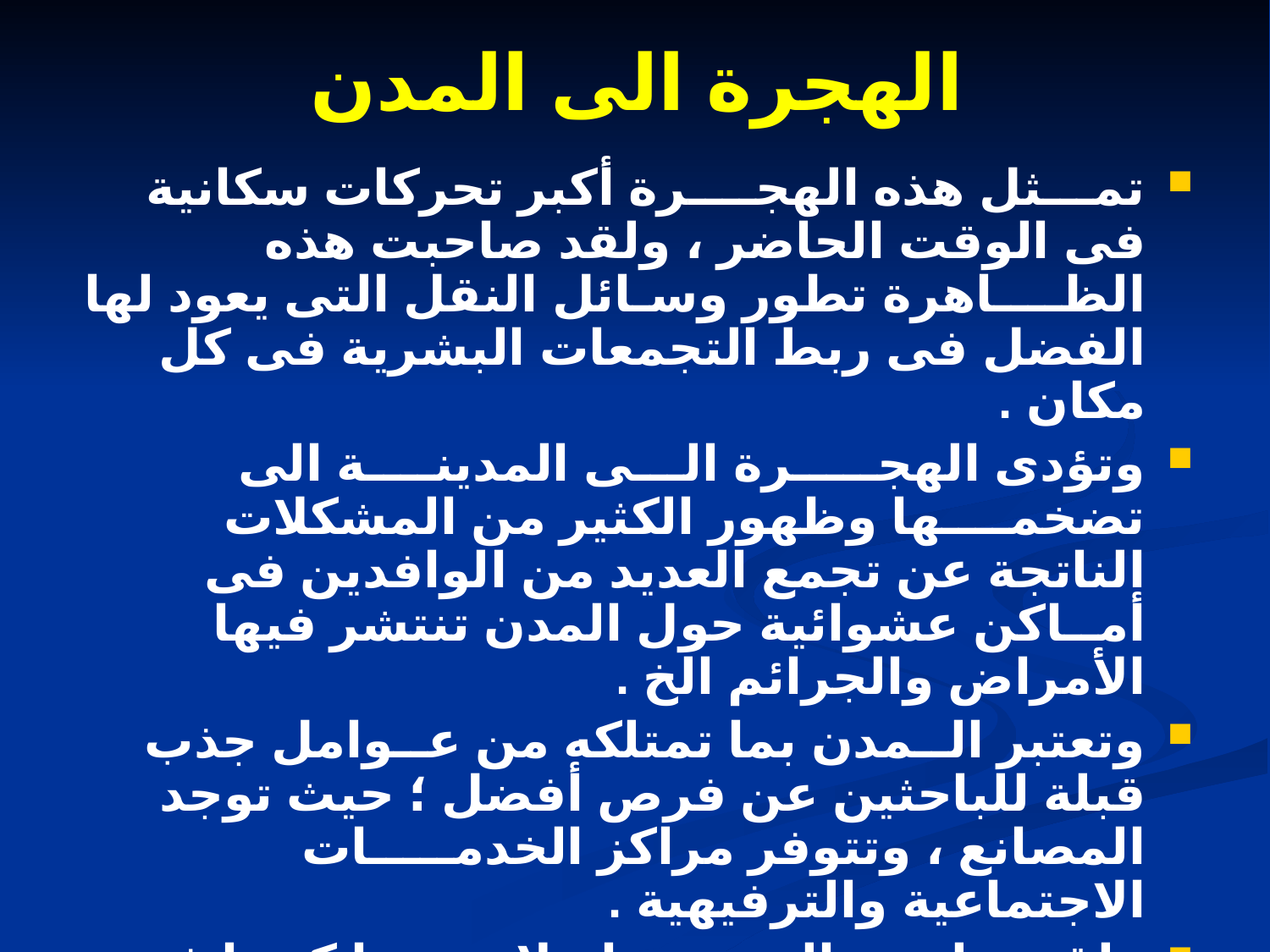

# الهجرة الى المدن
تمـــثل هذه الهجــــرة أكبر تحركات سكانية فى الوقت الحاضر ، ولقد صاحبت هذه الظــــاهرة تطور وسـائل النقل التى يعود لها الفضل فى ربط التجمعات البشرية فى كل مكان .
وتؤدى الهجـــــرة الـــى المدينــــة الى تضخمــــها وظهور الكثير من المشكلات الناتجة عن تجمع العديد من الوافدين فى أمــاكن عشوائية حول المدن تنتشر فيها الأمراض والجرائم الخ .
وتعتبر الــمدن بما تمتلكه من عــوامل جذب قبلة للباحثين عن فرص أفضل ؛ حيث توجد المصانع ، وتتوفر مراكز الخدمـــــات الاجتماعية والترفيهية .
ولقـــد لعبت الـــــــمواصلات دورا كبيرا فى نمو المدن والهجرة اليها ؛ فمدينة الزقــــــــازيق المصرية ( عاصمة محافظة الشرقية ) ارتبط نموها بتطور وسائل المواصلات .